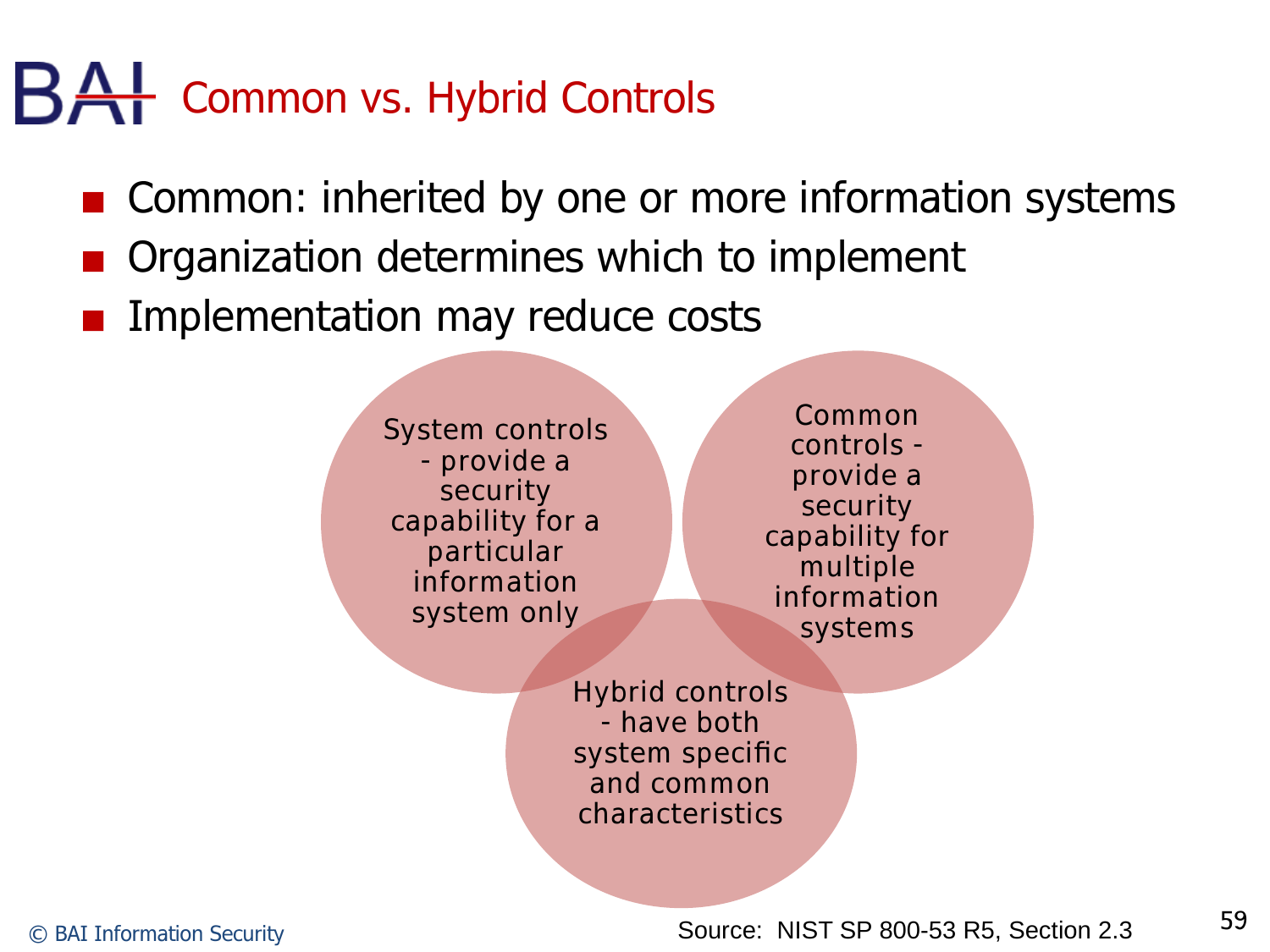

# Common vs. Hybrid Controls
Common: inherited by one or more information systems
Organization determines which to implement
Implementation may reduce costs

System controls - provide a security capability for a particular information system only
Common controls -provide a security capability for multiple information systems

Hybrid controls - have both system specific and common characteristics
Inherited by  multiple information systems
Source:  NIST SP 800-53 R5, Section 2.3